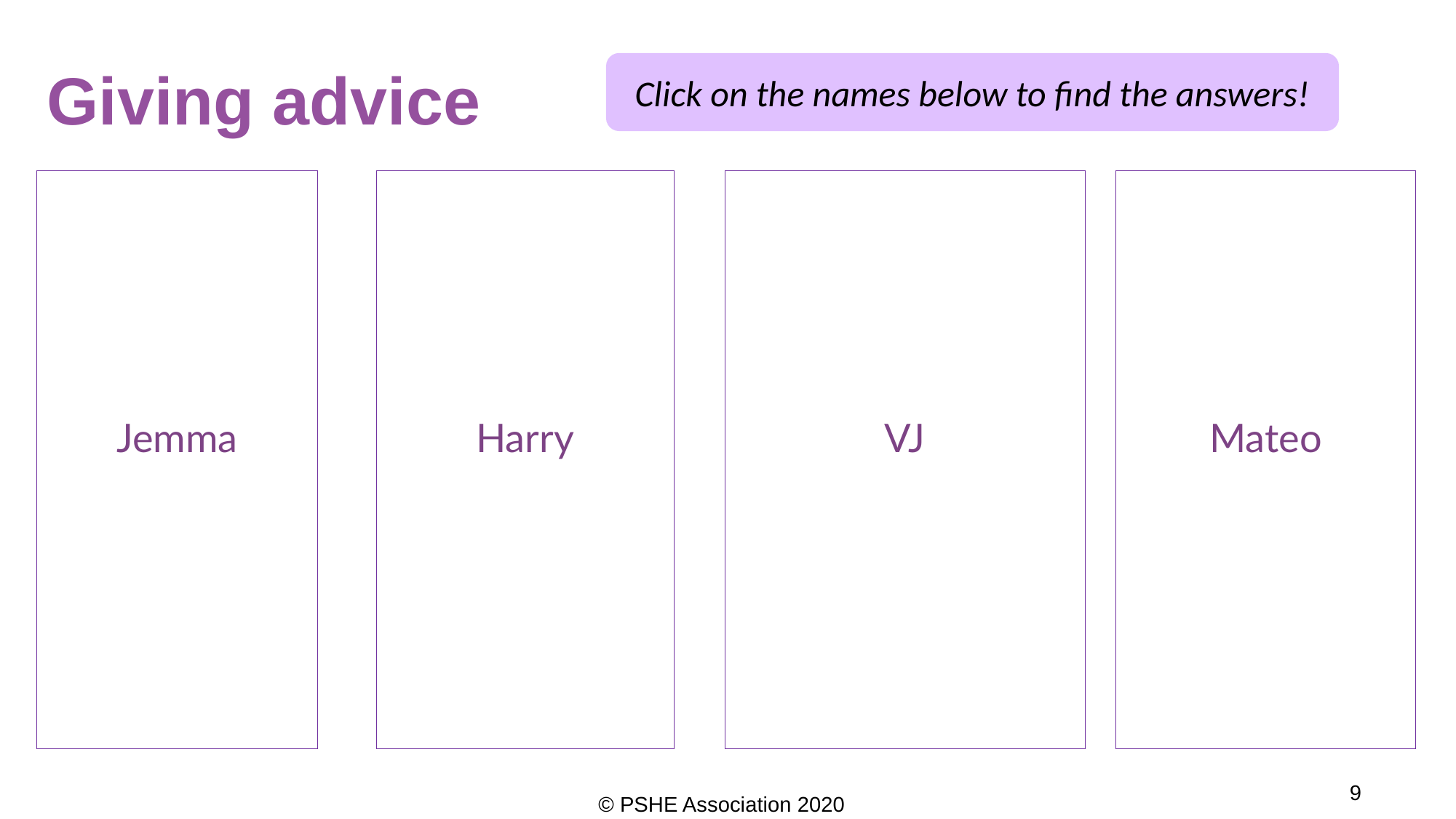

Giving advice
Click on the names below to find the answers!

Jemma

Harry

VJ

Mateo

VJ could:
Take some time to relax before the test, e.g. by taking deep breaths.
Practice her spellings in a different way, e.g. by writing each spelling in a sentence or asking someone to test her.
Spend her time focusing on the words she doesn’t know, rather than on the words she already knows well.
Jemma could:
Ask a friend or someone else on her table to help.
Leave this question out and try the next one.
Come back to the question at the end and give it another go.
Harry could:
Put his pencil case on his desk straight away every morning.
Decide on a ‘home’ for his pencil case so that he always puts it back in the same place after he’s used it.
Mateo could:
- Speak to a teacher or adult about his worries, rather than listening to rumours that might not be true.

9
© PSHE Association 2020